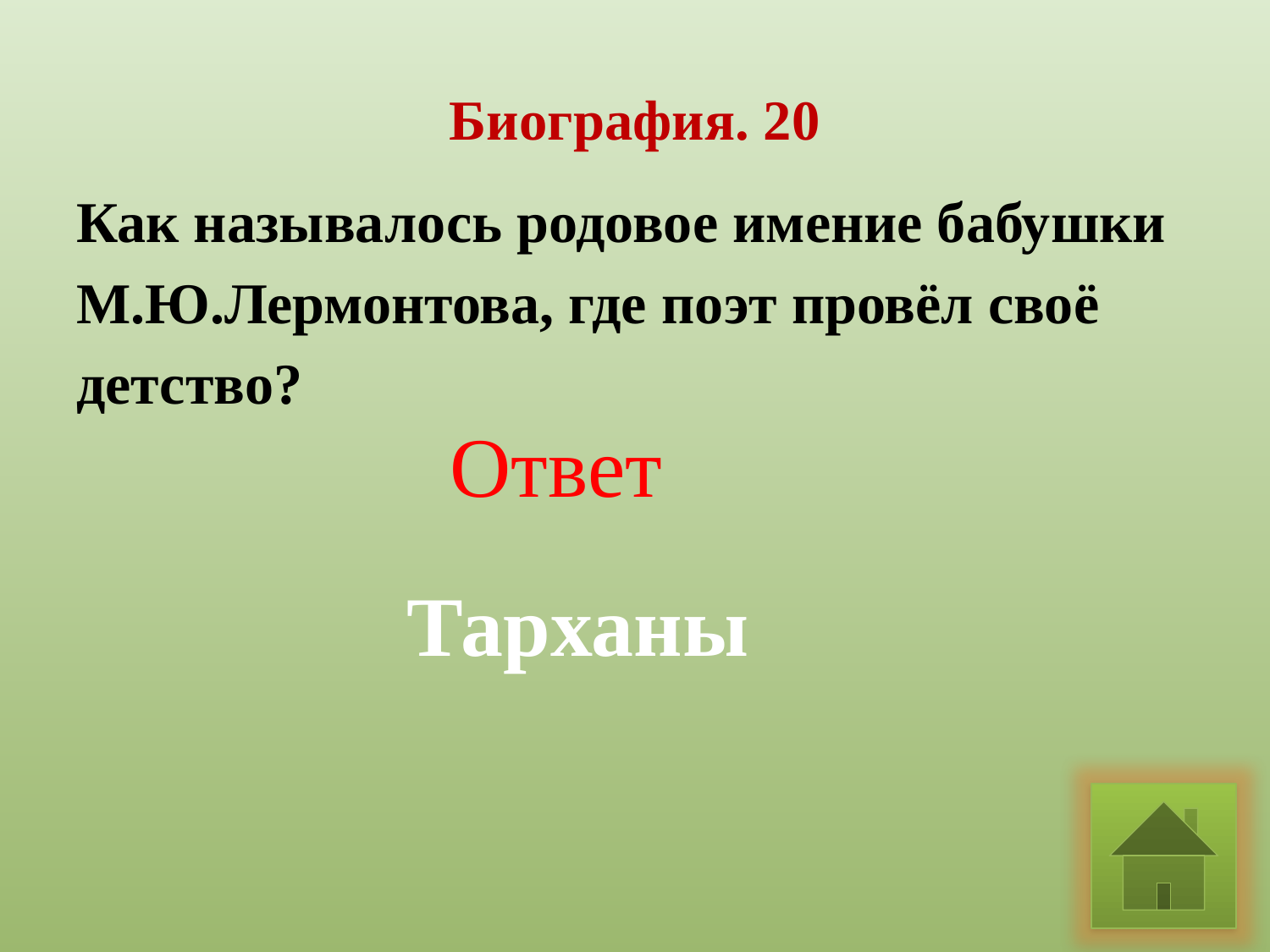

# Биография. 20
Как называлось родовое имение бабушки
М.Ю.Лермонтова, где поэт провёл своё
детство?

Ответ
 Тарханы